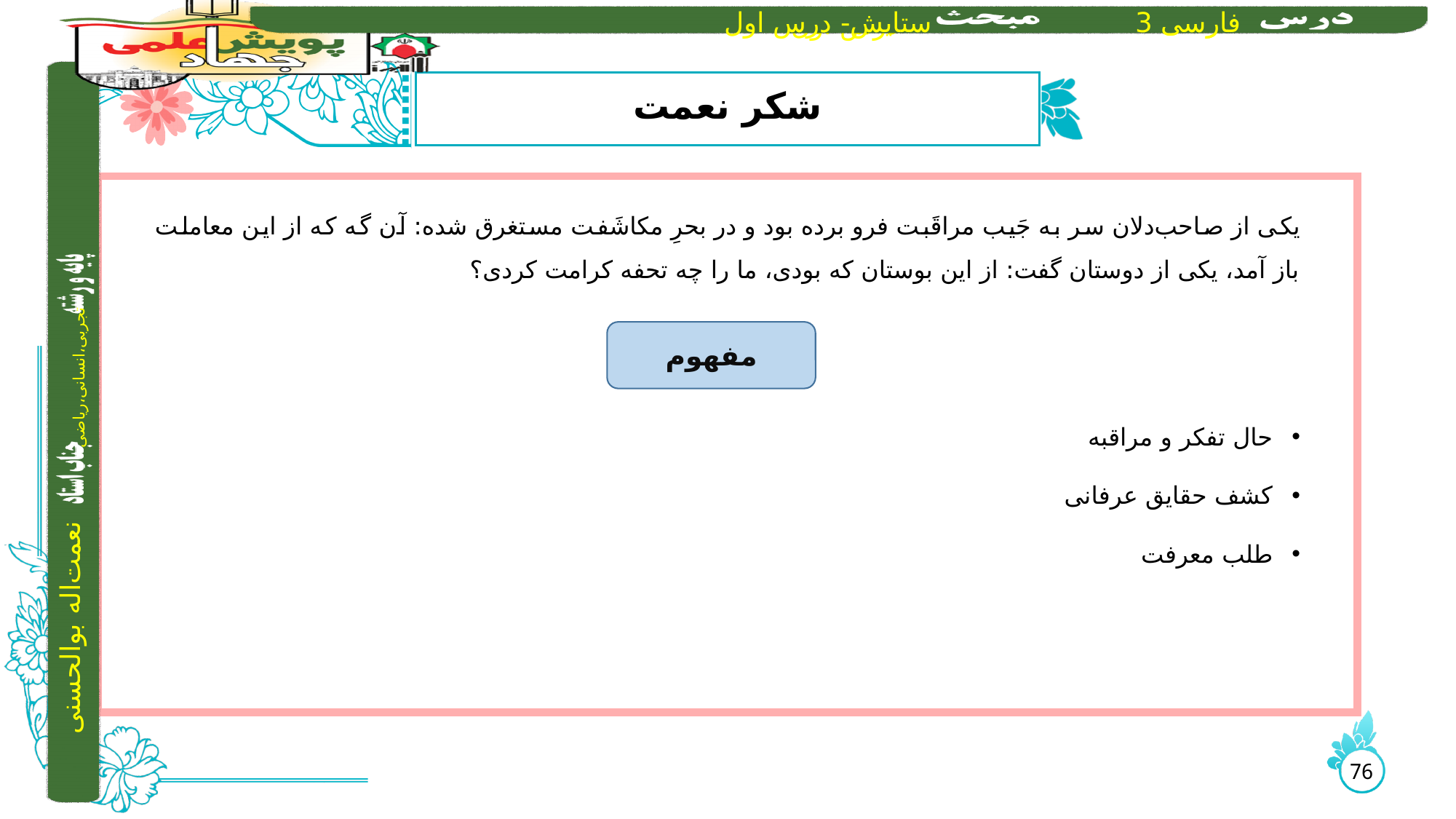

# شکر نعمت
یکی از صاحب‌دلان سر به جَیب مراقَبت فرو برده بود و در بحرِ مکاشَفت مستغرق شده: آن گه که از این معاملت باز آمد، یکی از دوستان گفت: از این بوستان که بودی، ما را چه تحفه کرامت کردی؟
حال تفکر و مراقبه
کشف حقایق عرفانی
طلب معرفت